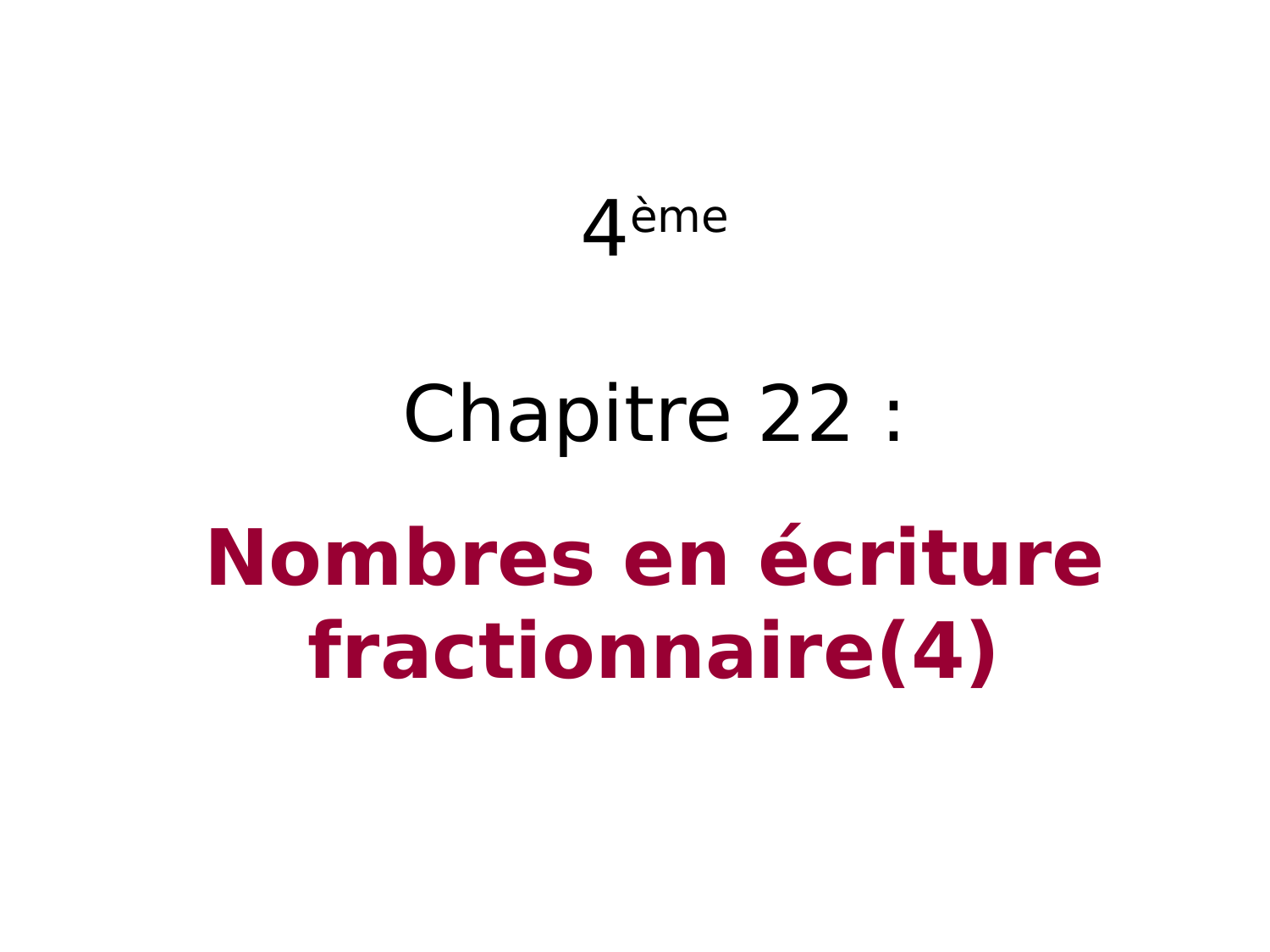

# 4ème Chapitre 22 : Nombres en écriture fractionnaire(4)